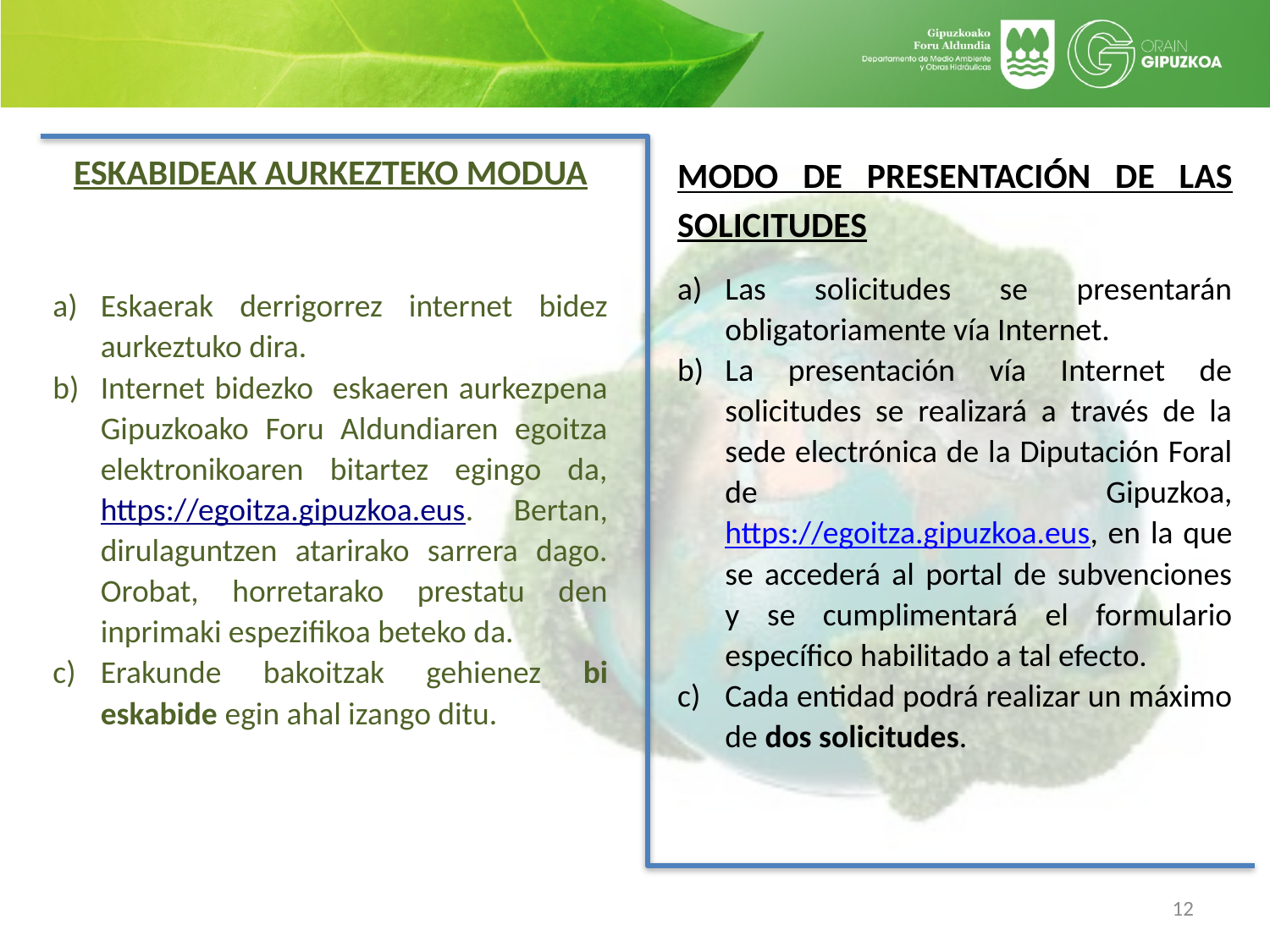

ESKABIDEAK AURKEZTEKO MODUA

Eskaerak derrigorrez internet bidez aurkeztuko dira.
Internet bidezko  eskaeren aurkezpena Gipuzkoako Foru Aldundiaren egoitza elektronikoaren bitartez egingo da, https://egoitza.gipuzkoa.eus. Bertan, dirulaguntzen atarirako sarrera dago. Orobat, horretarako prestatu den inprimaki espezifikoa beteko da.
Erakunde bakoitzak gehienez bi eskabide egin ahal izango ditu.

MODO DE PRESENTACIÓN DE LAS SOLICITUDES
Las solicitudes se presentarán obligatoriamente vía Internet.
La presentación vía Internet de solicitudes se realizará a través de la sede electrónica de la Diputación Foral de Gipuzkoa, https://egoitza.gipuzkoa.eus, en la que se accederá al portal de subvenciones y se cumplimentará el formulario específico habilitado a tal efecto.
Cada entidad podrá realizar un máximo de dos solicitudes.

12